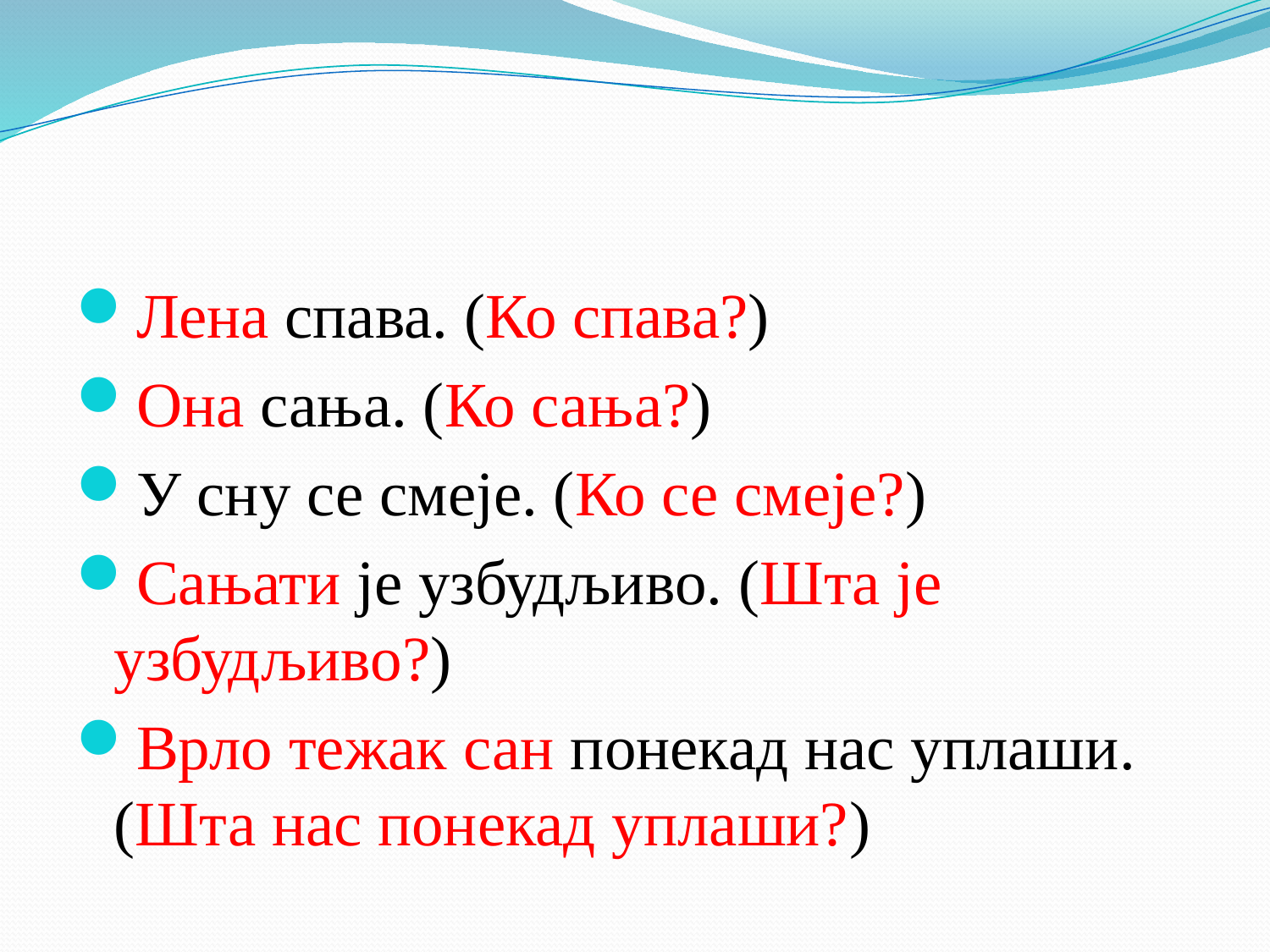

#
Лена спава. (Ко спава?)
Она сања. (Ко сања?)
У сну се смеје. (Ко се смеје?)
Сањати је узбудљиво. (Шта је узбудљиво?)
Врло тежак сан понекад нас уплаши. (Шта нас понекад уплаши?)